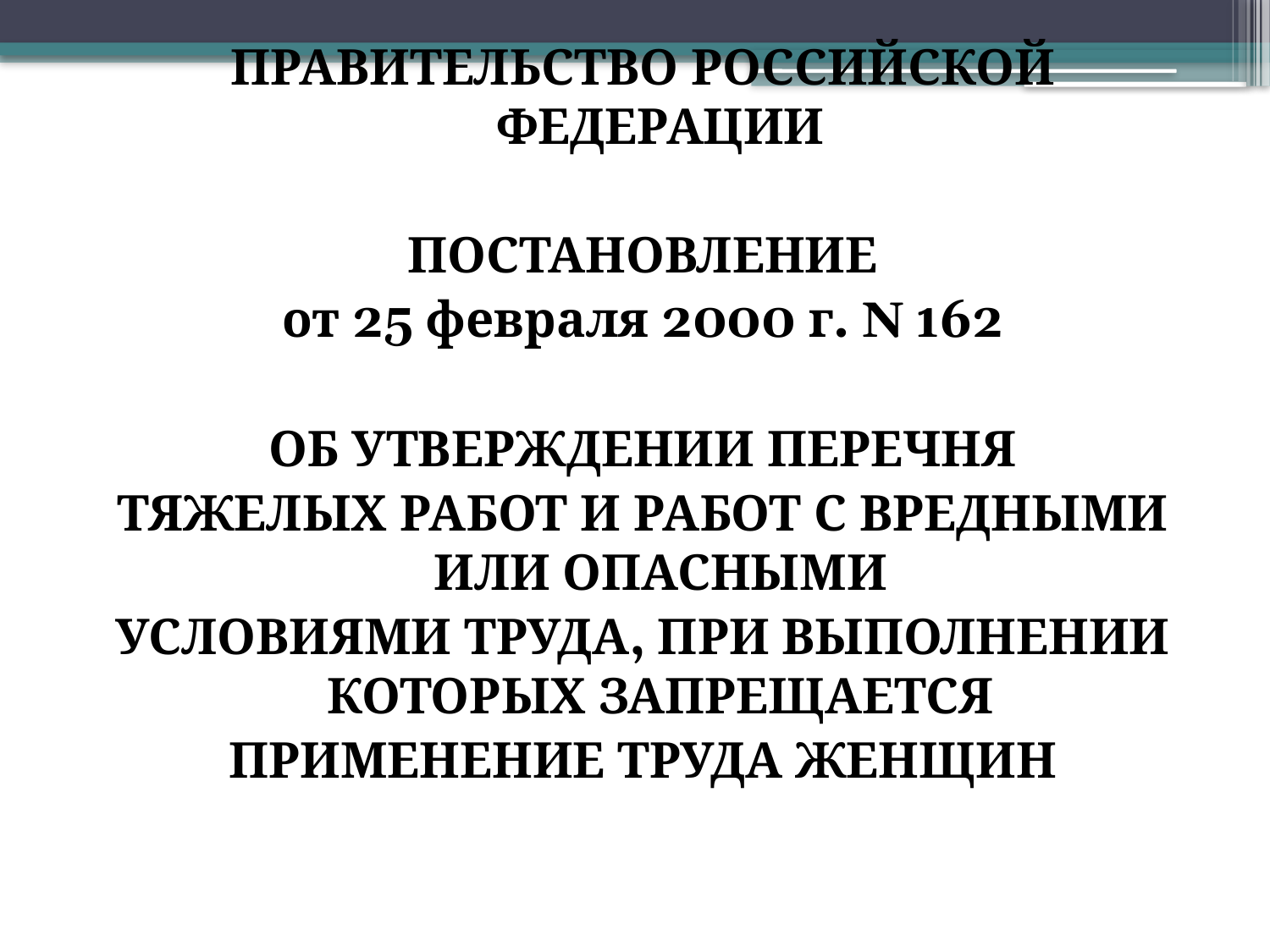

ПРАВИТЕЛЬСТВО РОССИЙСКОЙ ФЕДЕРАЦИИ

ПОСТАНОВЛЕНИЕ
от 25 февраля 2000 г. N 162

ОБ УТВЕРЖДЕНИИ ПЕРЕЧНЯ
ТЯЖЕЛЫХ РАБОТ И РАБОТ С ВРЕДНЫМИ ИЛИ ОПАСНЫМИ
УСЛОВИЯМИ ТРУДА, ПРИ ВЫПОЛНЕНИИ КОТОРЫХ ЗАПРЕЩАЕТСЯ
ПРИМЕНЕНИЕ ТРУДА ЖЕНЩИН